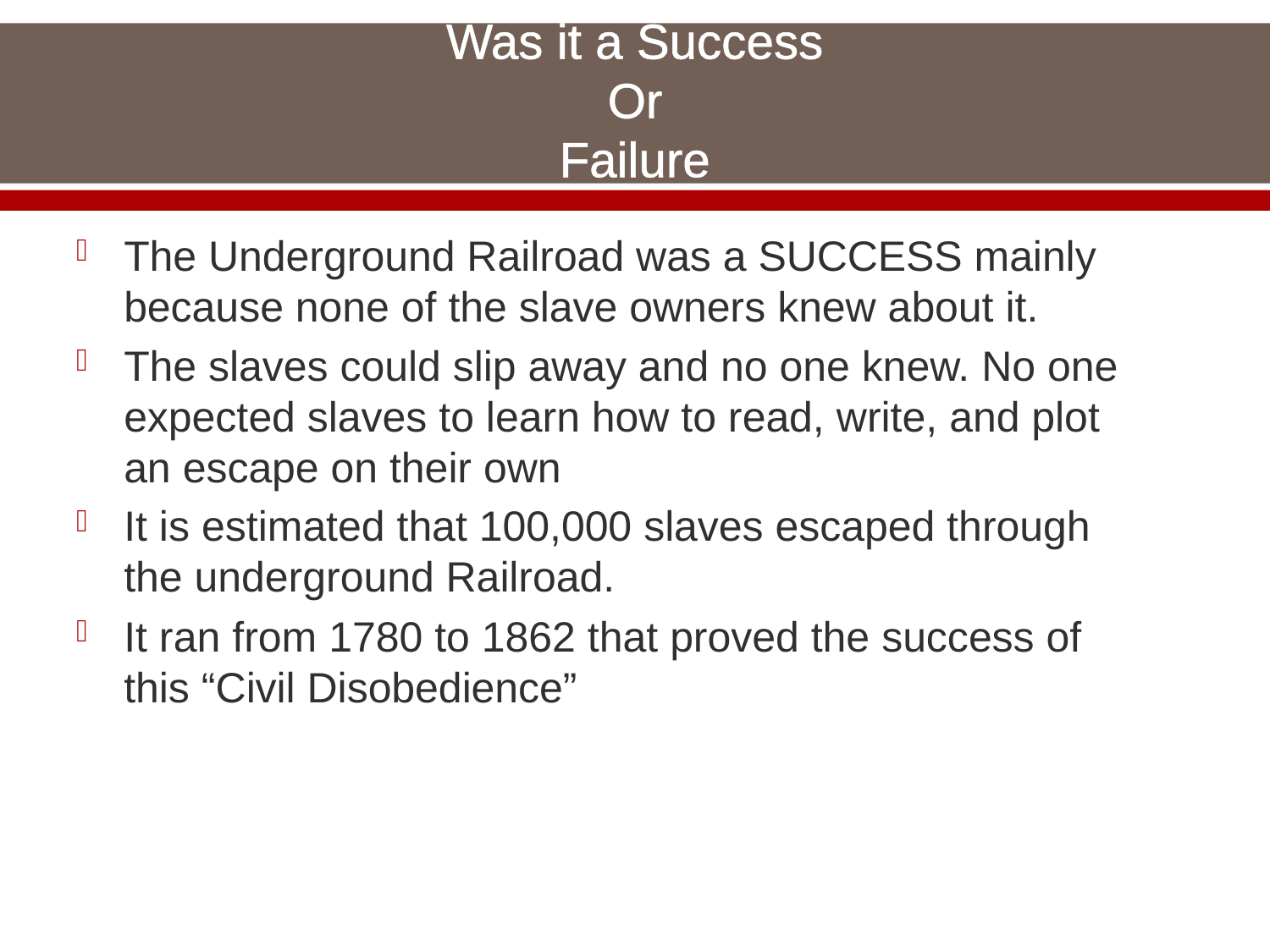

# Was it a Success Or Failure
The Underground Railroad was a SUCCESS mainly because none of the slave owners knew about it.
The slaves could slip away and no one knew. No one expected slaves to learn how to read, write, and plot an escape on their own
It is estimated that 100,000 slaves escaped through the underground Railroad.
It ran from 1780 to 1862 that proved the success of this “Civil Disobedience”